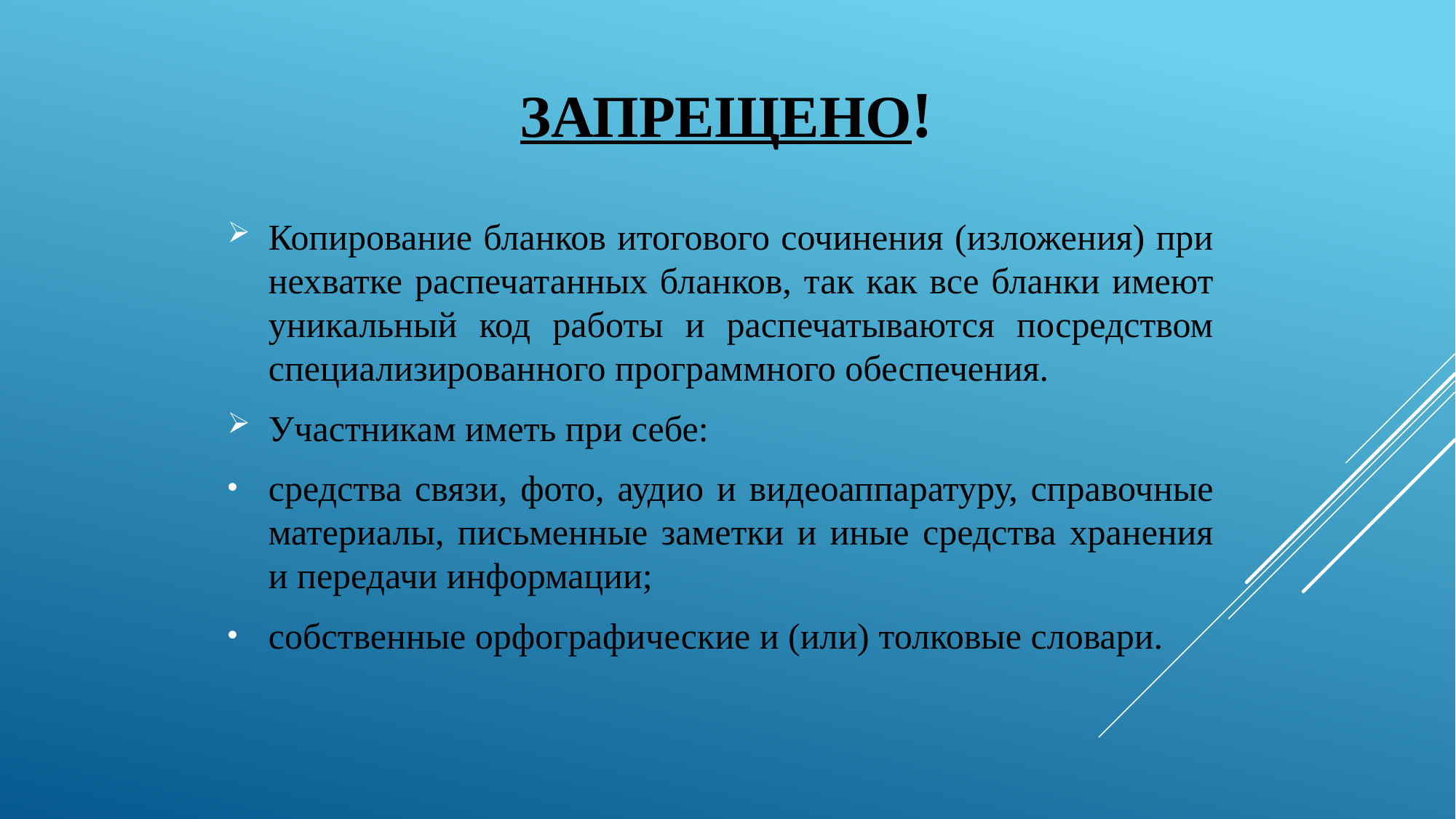

# ЗАПРЕЩЕНО!
Копирование бланков итогового сочинения (изложения) при нехватке распечатанных бланков, так как все бланки имеют уникальный код работы и распечатываются посредством специализированного программного обеспечения.
Участникам иметь при себе:
средства связи, фото, аудио и видеоаппаратуру, справочные материалы, письменные заметки и иные средства хранения и передачи информации;
собственные орфографические и (или) толковые словари.